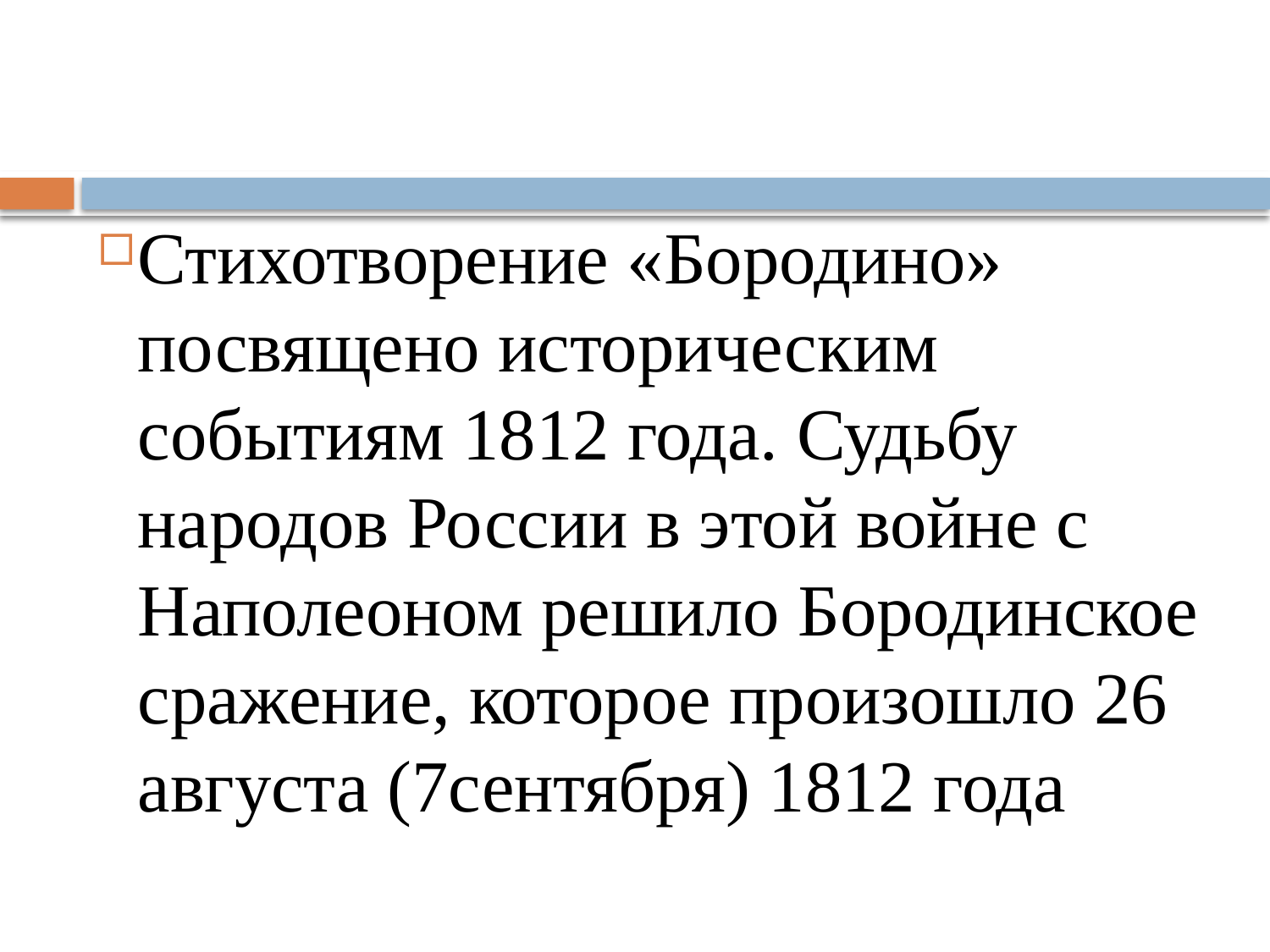

#

Стихотворение «Бородино» посвящено историческим событиям 1812 года. Судьбу народов России в этой войне с Наполеоном решило Бородинское сражение, которое произошло 26 августа (7сентября) 1812 года